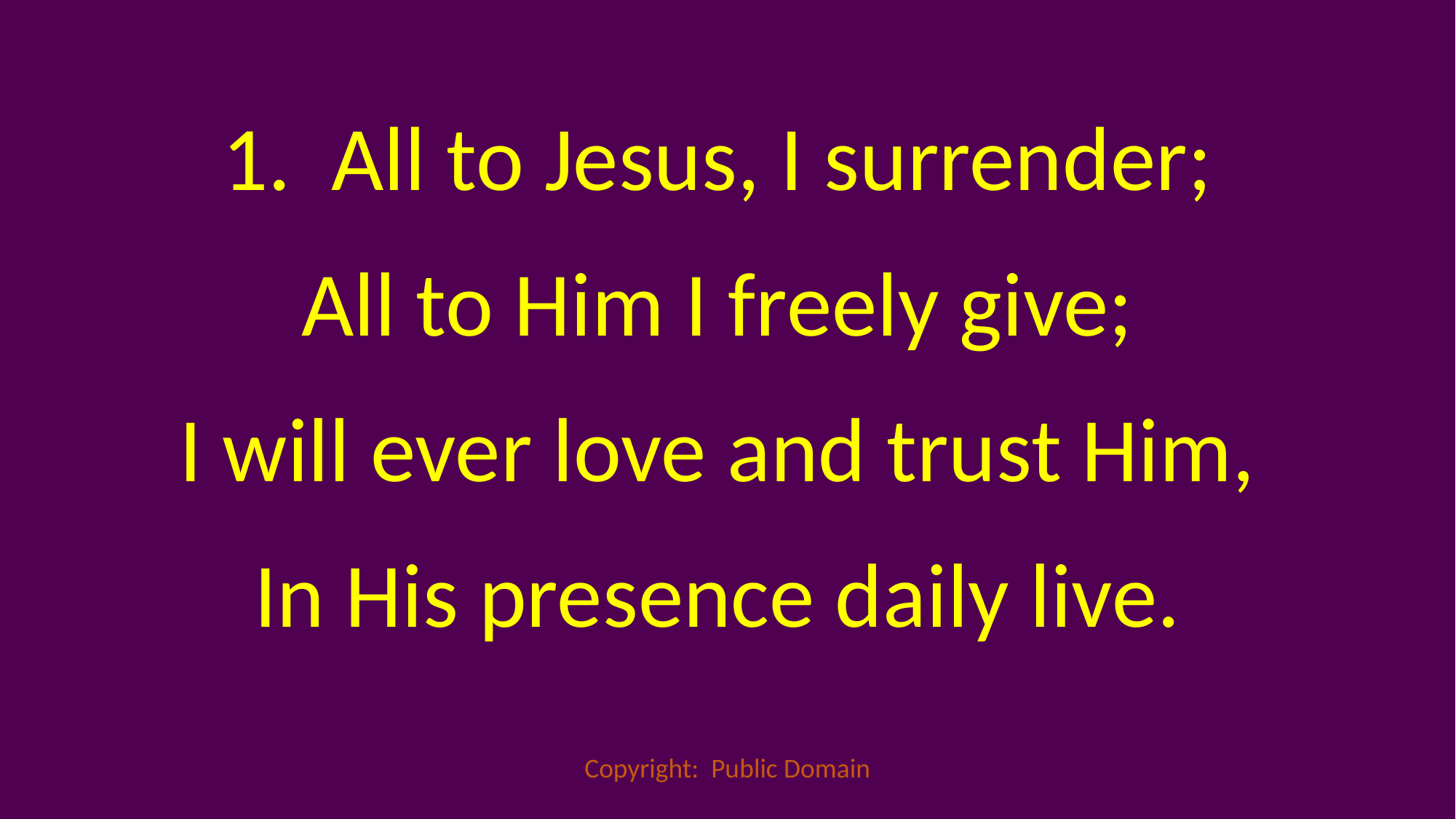

1. 	All to Jesus, I surrender;
All to Him I freely give;
I will ever love and trust Him,
In His presence daily live.
Copyright:  Public Domain